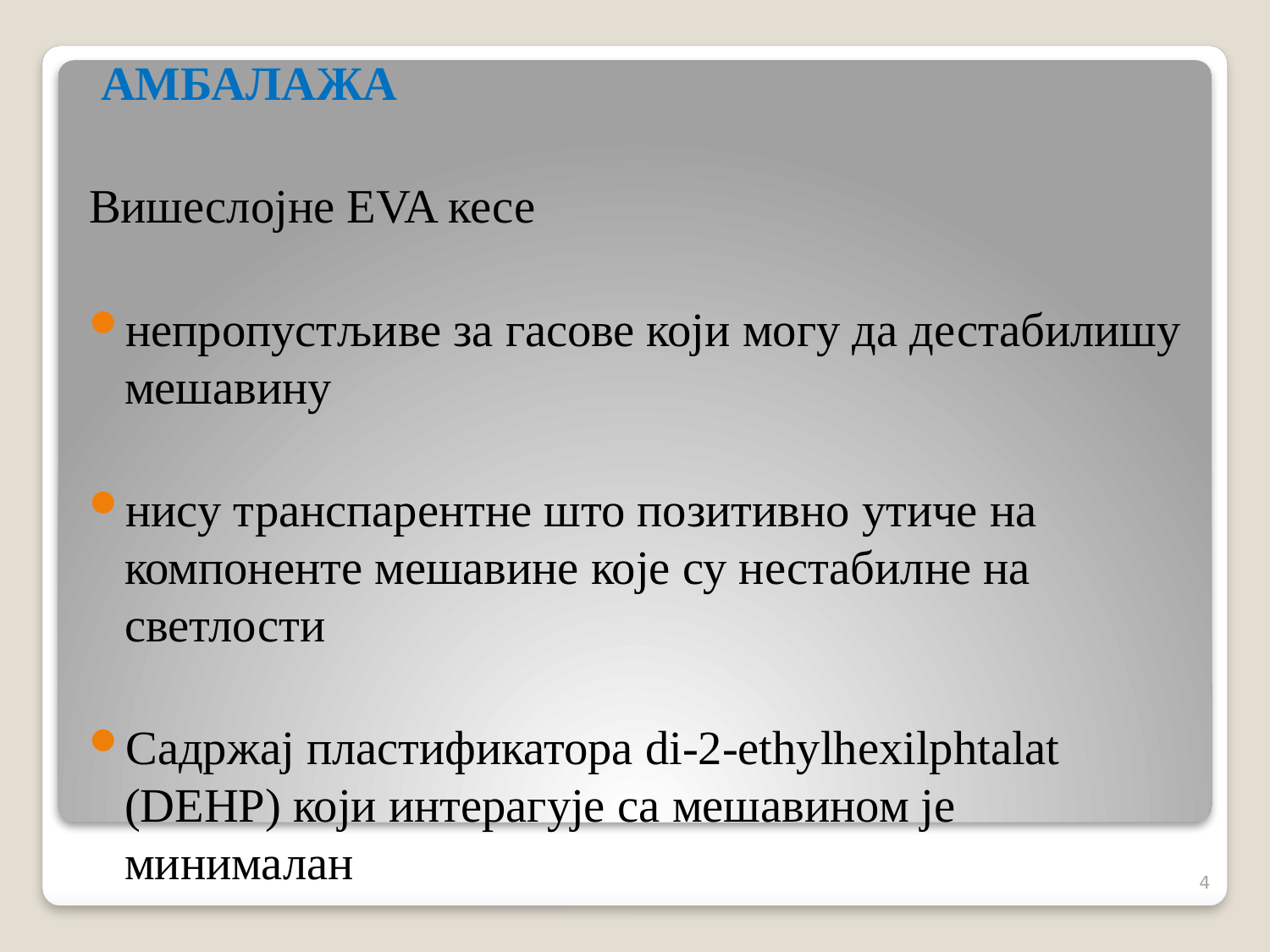

АМБАЛАЖА

Вишеслојне EVA кесе

непропустљиве за гасове који могу да дестабилишу мешавину

нису транспарентне што позитивно утиче на компоненте мешавине које су нестабилне на светлости

Садржај пластификатора di-2-ethylhexilphtalat (DEHP) који интерагује са мешавином је минималан
4